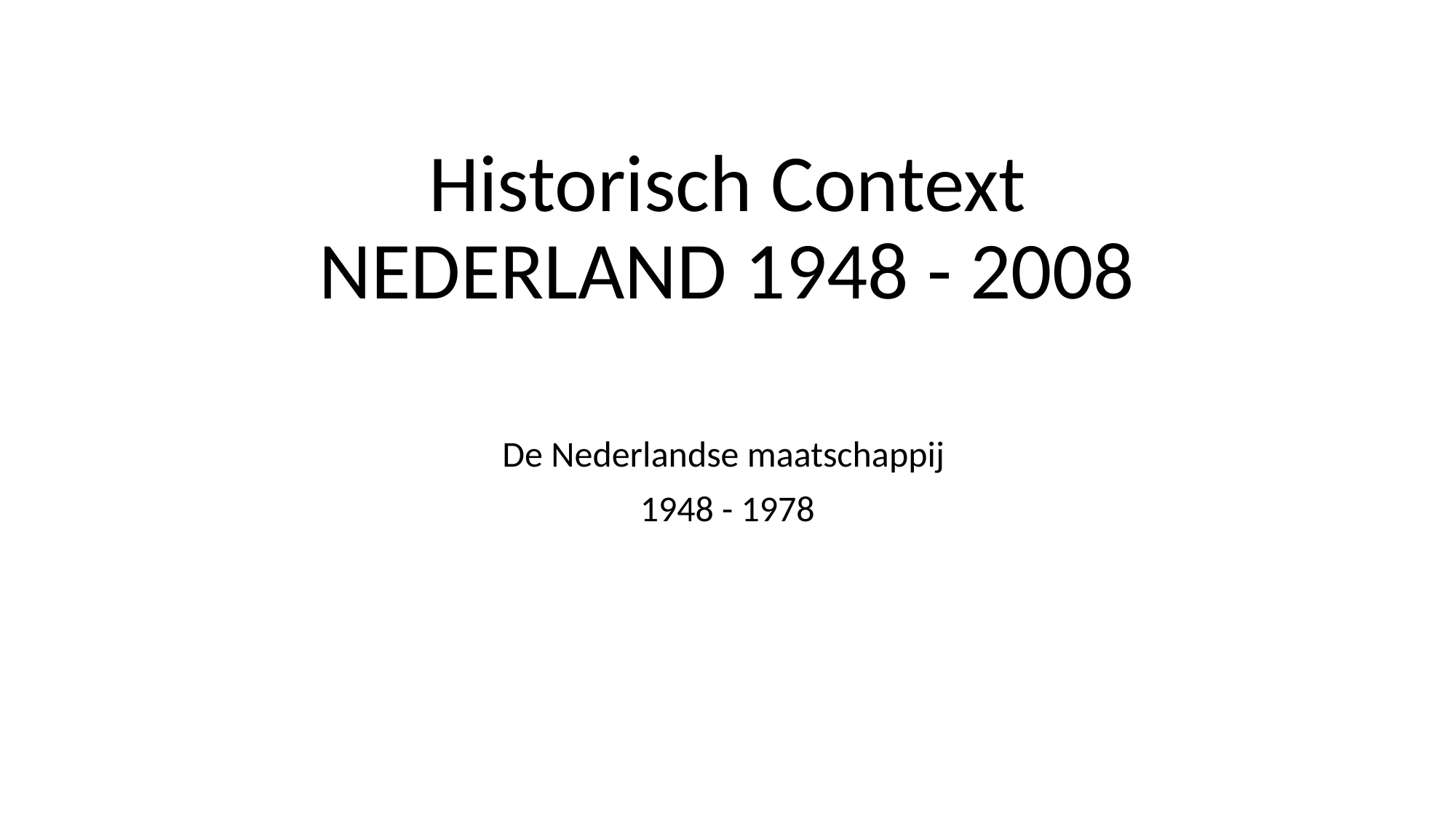

# Historisch Context NEDERLAND 1948 - 2008
De Nederlandse maatschappij
1948 - 1978